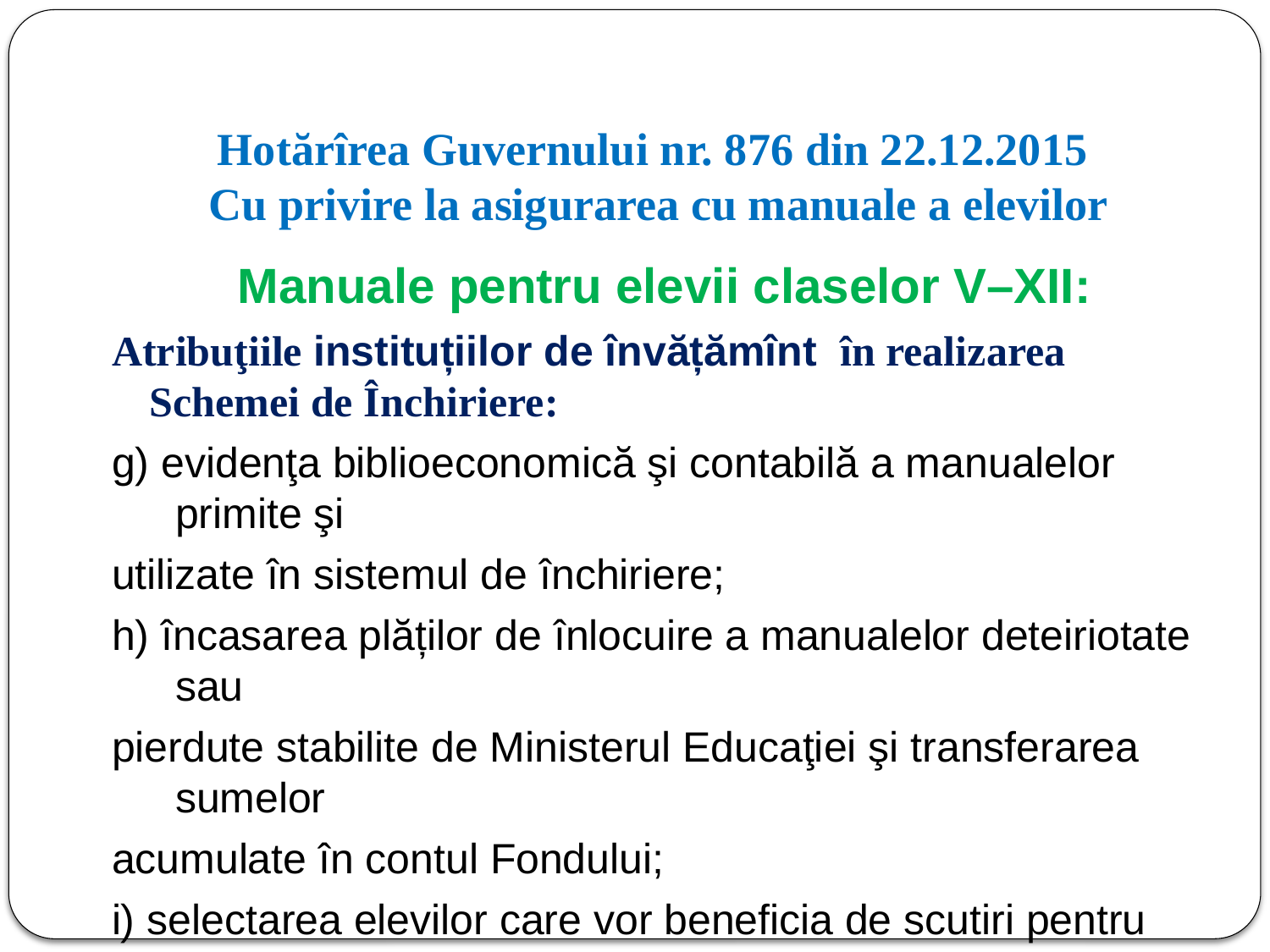

# Hotărîrea Guvernului nr. 876 din 22.12.2015 Cu privire la asigurarea cu manuale a elevilor
Manuale pentru elevii claselor V–XII:
Atribuţiile instituțiilor de învățămînt  în realizarea  Schemei de Închiriere:
g) evidenţa biblioeconomică şi contabilă a manualelor primite şi
utilizate în sistemul de închiriere;
h) încasarea plăților de înlocuire a manualelor deteiriotate sau
pierdute stabilite de Ministerul Educaţiei şi transferarea sumelor
acumulate în contul Fondului;
i) selectarea elevilor care vor beneficia de scutiri pentru achitarea
plății de închiriere a manualelor.